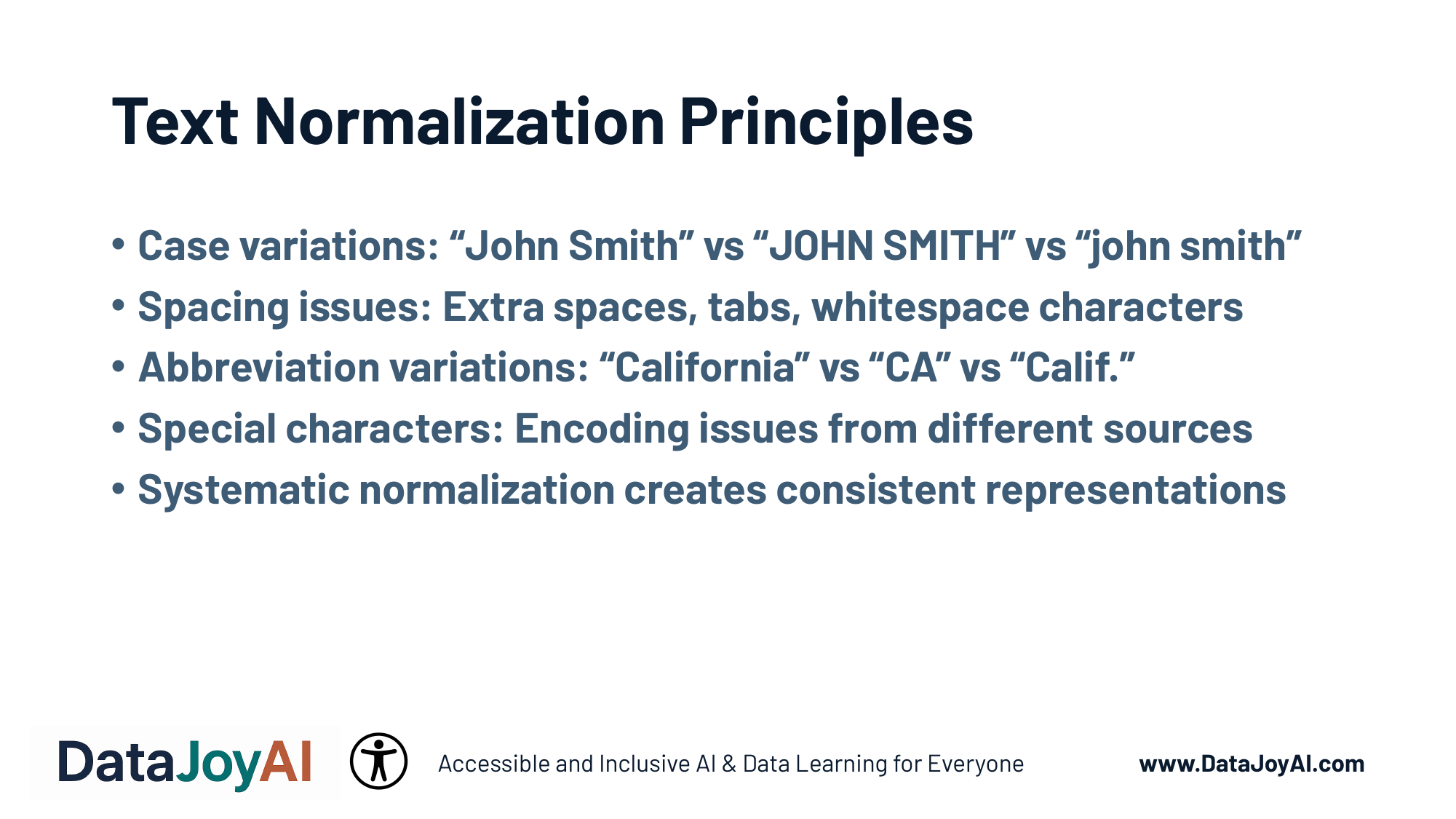

# Text Normalization Principles
Case variations: “John Smith” vs “JOHN SMITH” vs “john smith”
Spacing issues: Extra spaces, tabs, whitespace characters
Abbreviation variations: “California” vs “CA” vs “Calif.”
Special characters: Encoding issues from different sources
Systematic normalization creates consistent representations